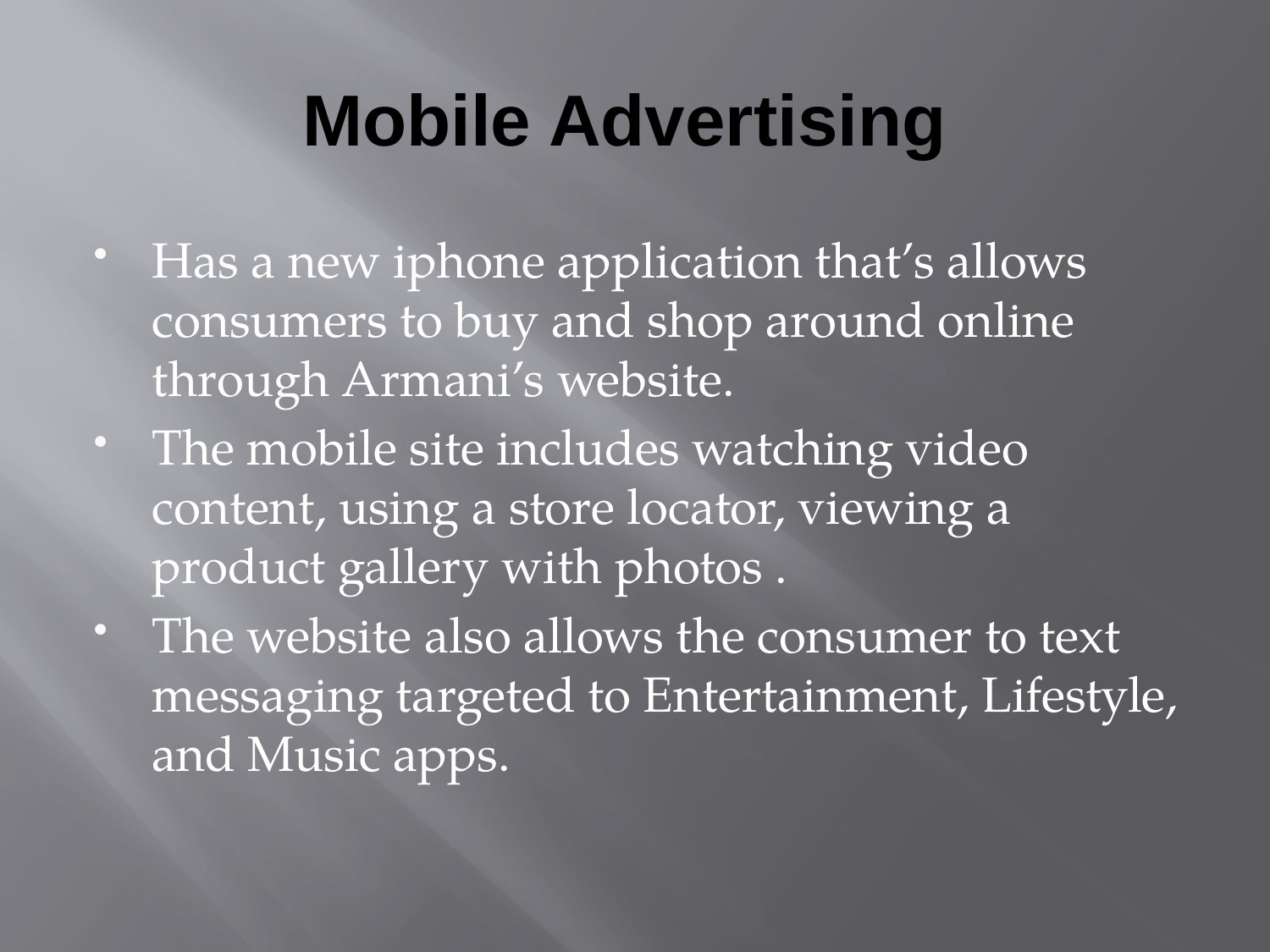

# Mobile Advertising
Has a new iphone application that’s allows consumers to buy and shop around online through Armani’s website.
The mobile site includes watching video content, using a store locator, viewing a product gallery with photos .
The website also allows the consumer to text messaging targeted to Entertainment, Lifestyle, and Music apps.